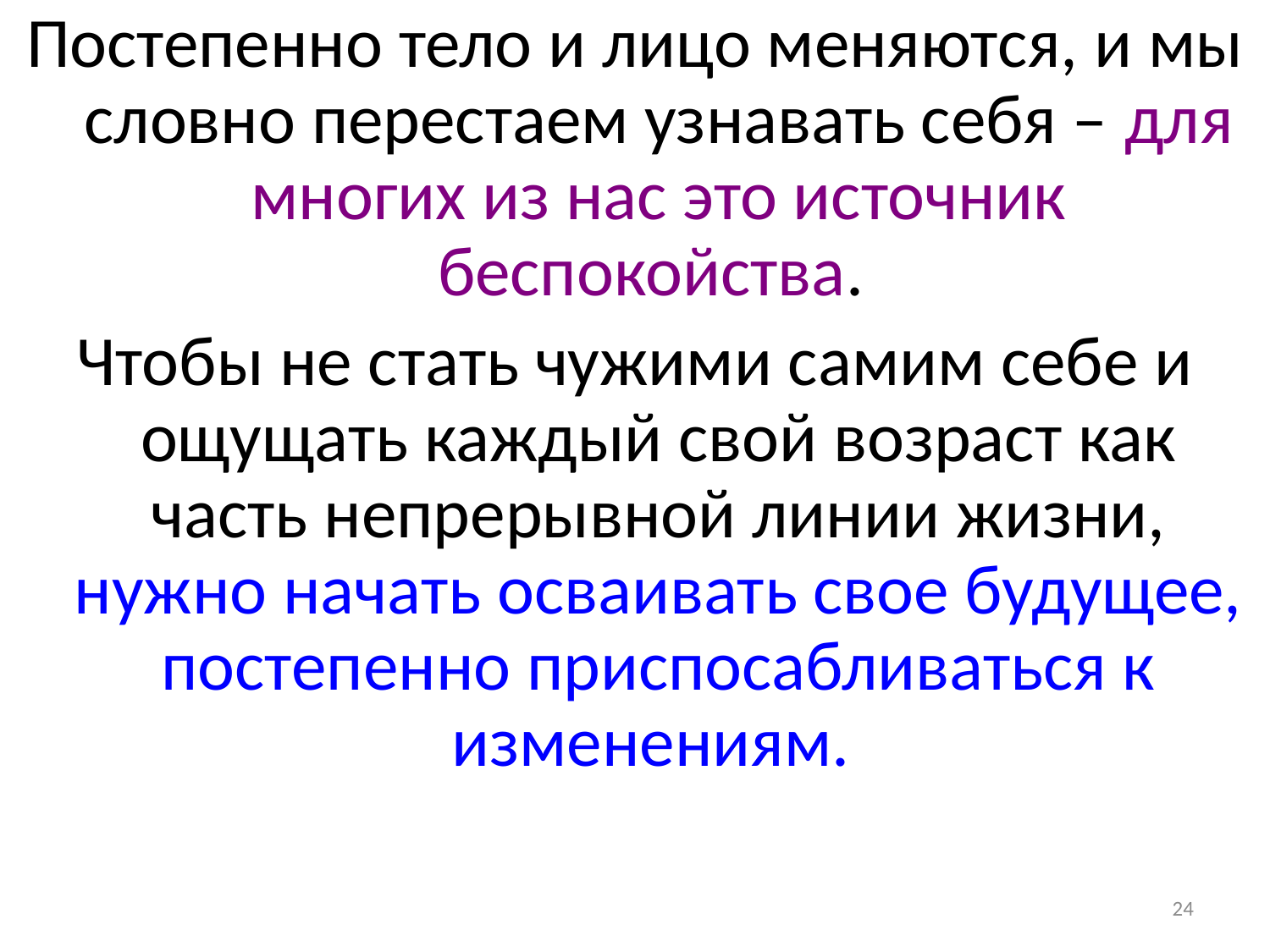

Постепенно тело и лицо меняются, и мы словно перестаем узнавать себя – для многих из нас это источник беспокойства.
Чтобы не стать чужими самим себе и ощущать каждый свой возраст как часть непрерывной линии жизни, нужно начать осваивать свое будущее, постепенно приспосабливаться к изменениям.
24